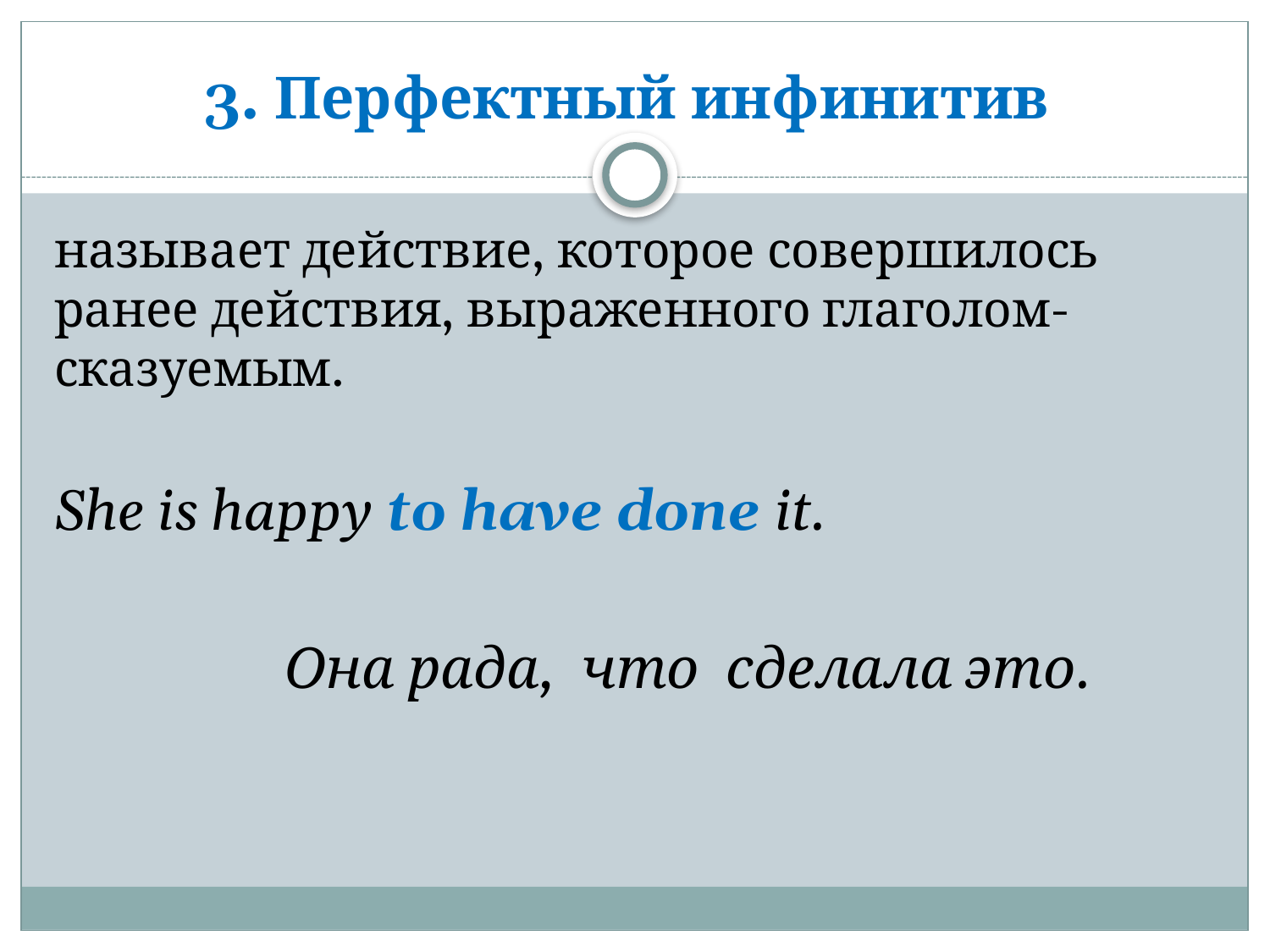

# 3. Перфектный инфинитив
называет действие, которое совершилось ранее действия, выраженного глаголом-сказуемым.

She is happy to have done it.

                 Она рада,  что  сделала это.